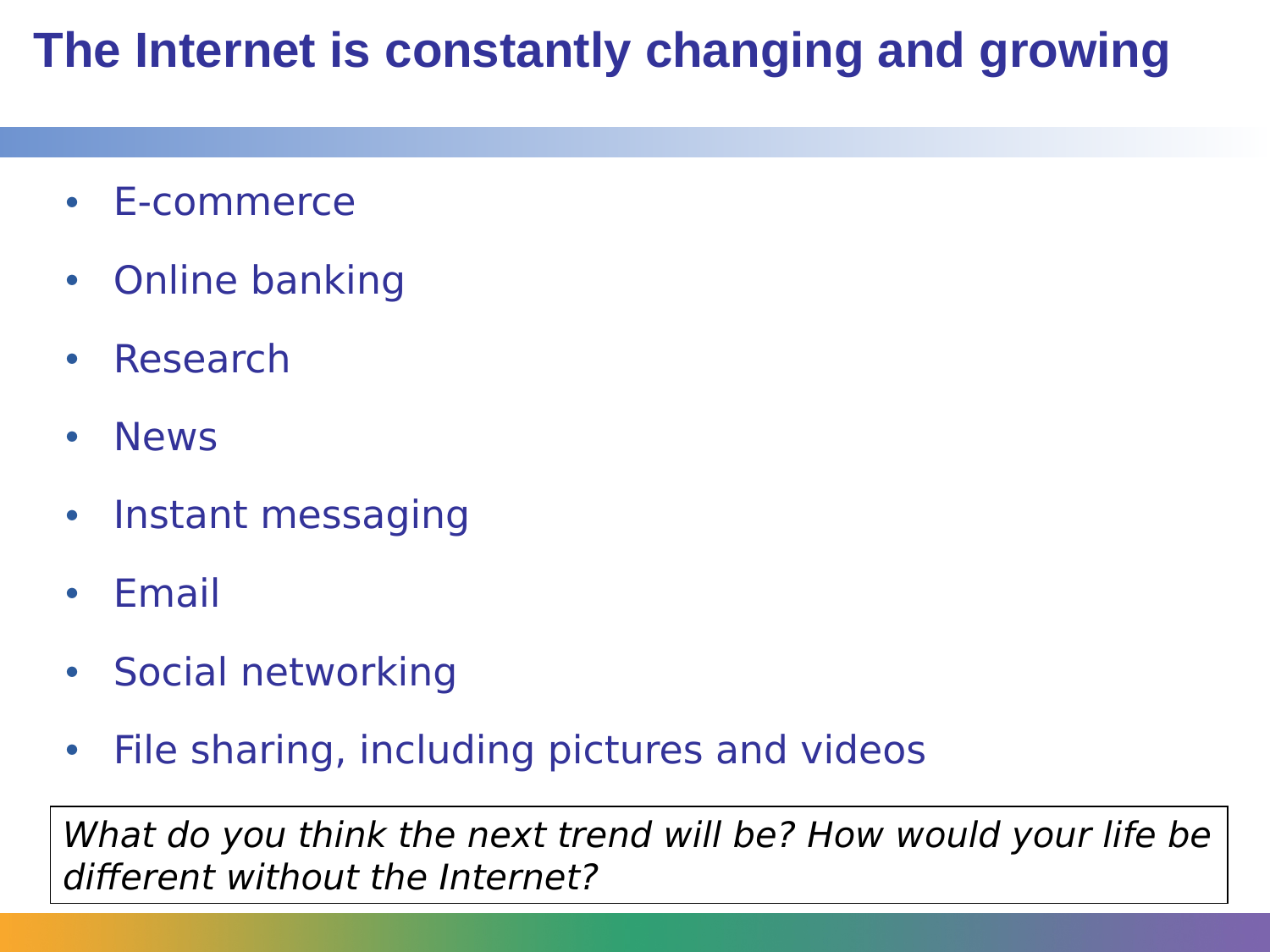

# The Internet is constantly changing and growing
E-commerce
Online banking
Research
News
Instant messaging
Email
Social networking
File sharing, including pictures and videos
What do you think the next trend will be? How would your life be different without the Internet?